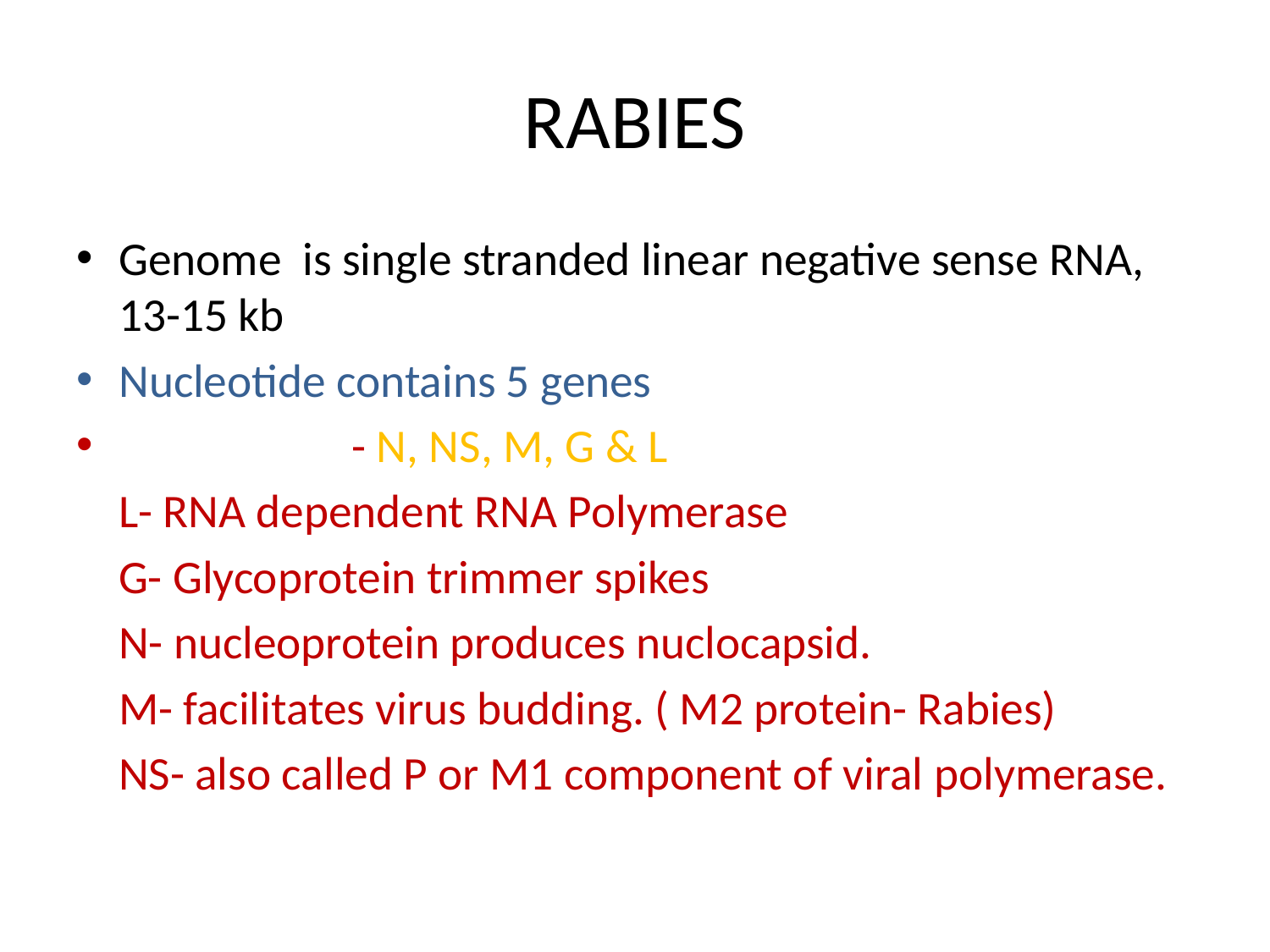

# RABIES
Genome  is single stranded linear negative sense RNA, 13-15 kb
Nucleotide contains 5 genes
                      - N, NS, M, G & L
    L- RNA dependent RNA Polymerase
    G- Glycoprotein trimmer spikes
    N- nucleoprotein produces nuclocapsid.
    M- facilitates virus budding. ( M2 protein- Rabies)
    NS- also called P or M1 component of viral polymerase.